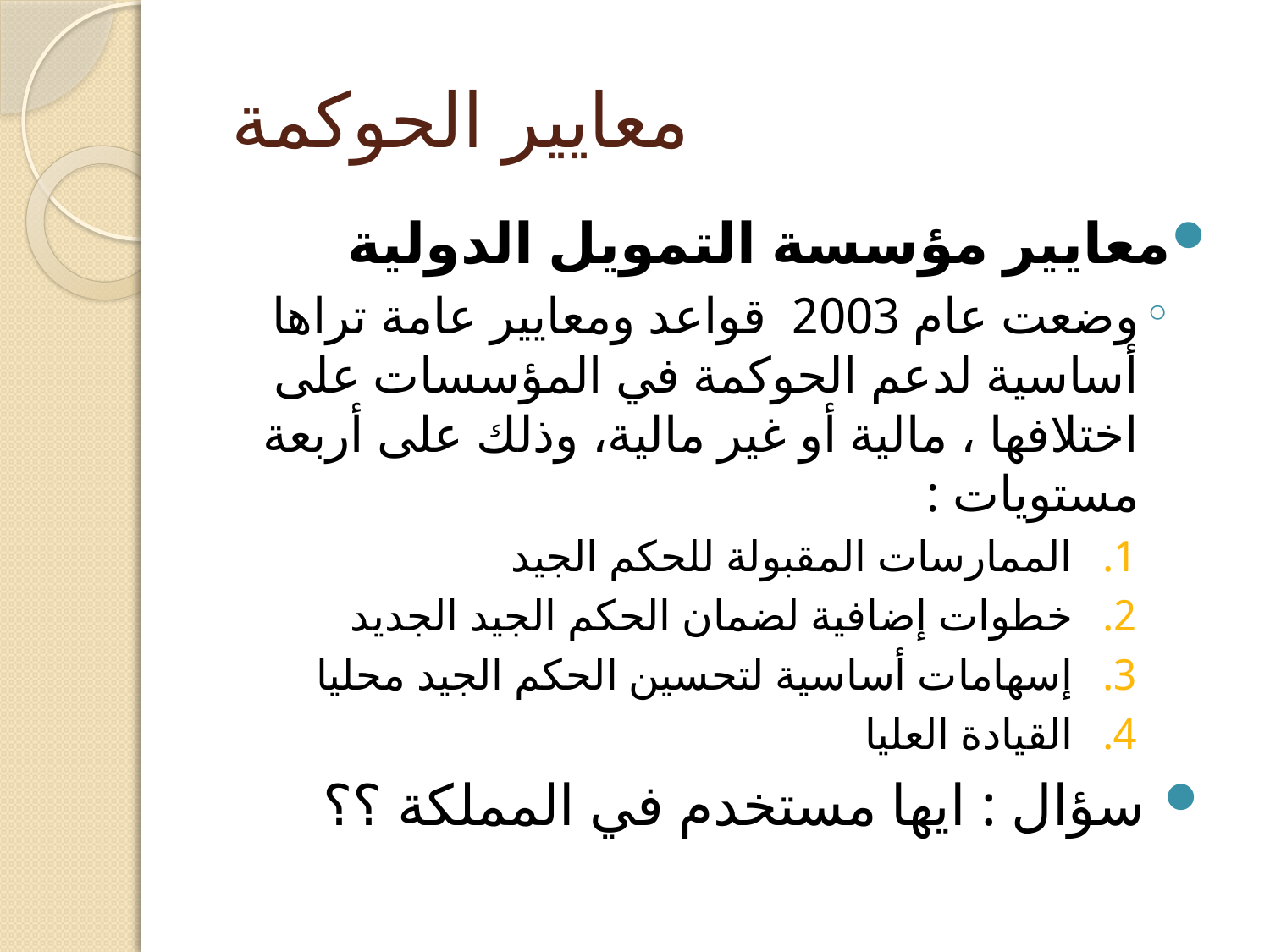

# معايير الحوكمة
معايير مؤسسة التمويل الدولية
وضعت عام 2003  قواعد ومعايير عامة تراها أساسية لدعم الحوكمة في المؤسسات على اختلافها ، مالية أو غير مالية، وذلك على أربعة مستويات :
الممارسات المقبولة للحكم الجيد
خطوات إضافية لضمان الحكم الجيد الجديد
إسهامات أساسية لتحسين الحكم الجيد محليا
القيادة العليا
سؤال : ايها مستخدم في المملكة ؟؟